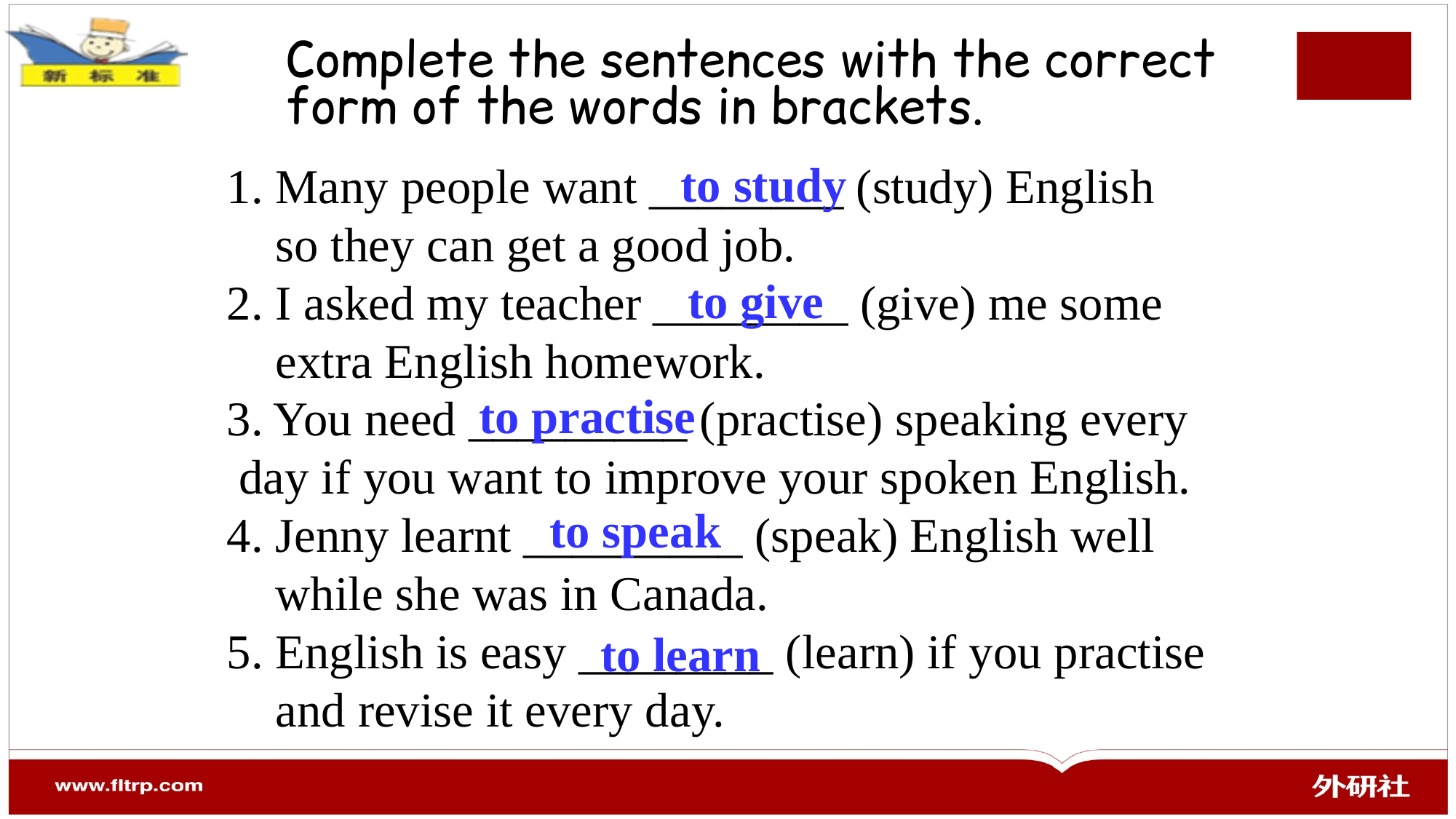

Complete the sentences with the correct
form of the words in brackets.
to study
1. Many people want ________ (study) English
    so they can get a good job.
2. I asked my teacher ________ (give) me some
    extra English homework.
3. You need _________ (practise) speaking every
 day if you want to improve your spoken English.
4. Jenny learnt _________ (speak) English well
    while she was in Canada.
5. English is easy ________ (learn) if you practise
    and revise it every day.
to give
to practise
to speak
to learn